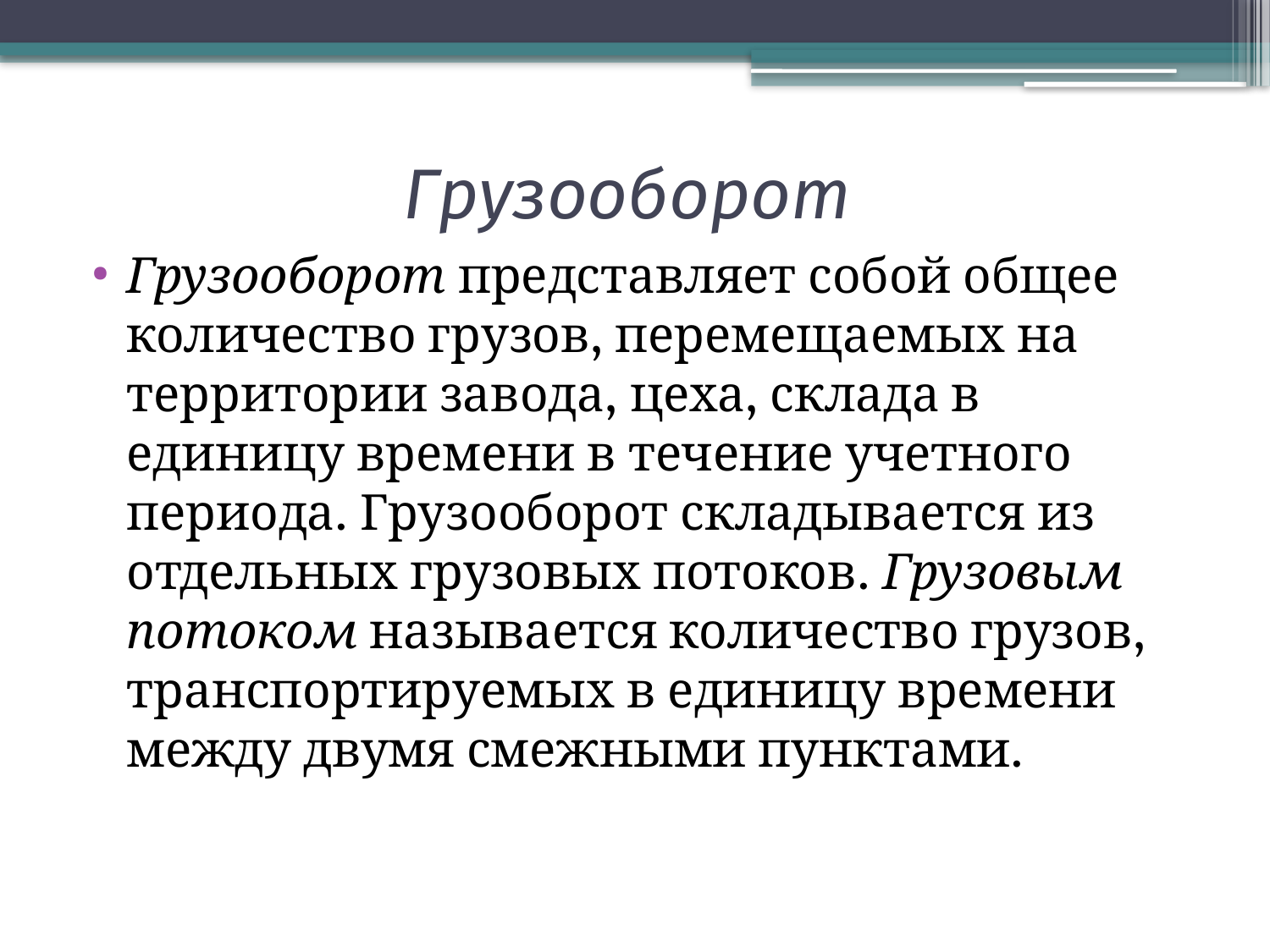

# Грузооборот
Грузооборот представляет собой общее количество грузов, перемещаемых на территории завода, цеха, склада в единицу времени в течение учетного периода. Грузооборот складывается из отдельных грузовых потоков. Грузовым потоком называется количество грузов, транспортируемых в единицу времени между двумя смежными пунктами.